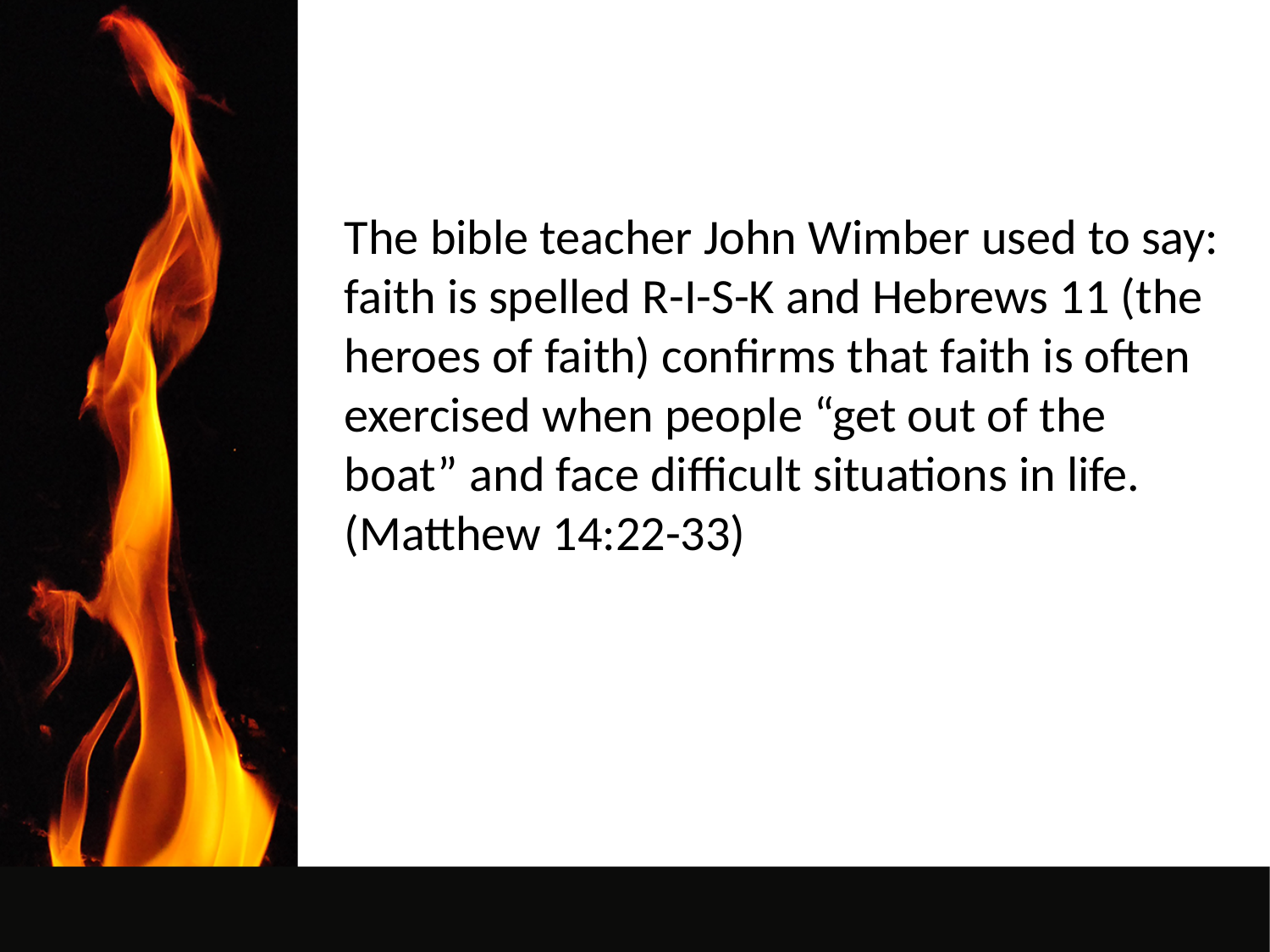

The bible teacher John Wimber used to say: faith is spelled R-I-S-K and Hebrews 11 (the heroes of faith) confirms that faith is often exercised when people “get out of the boat” and face difficult situations in life. (Matthew 14:22-33)